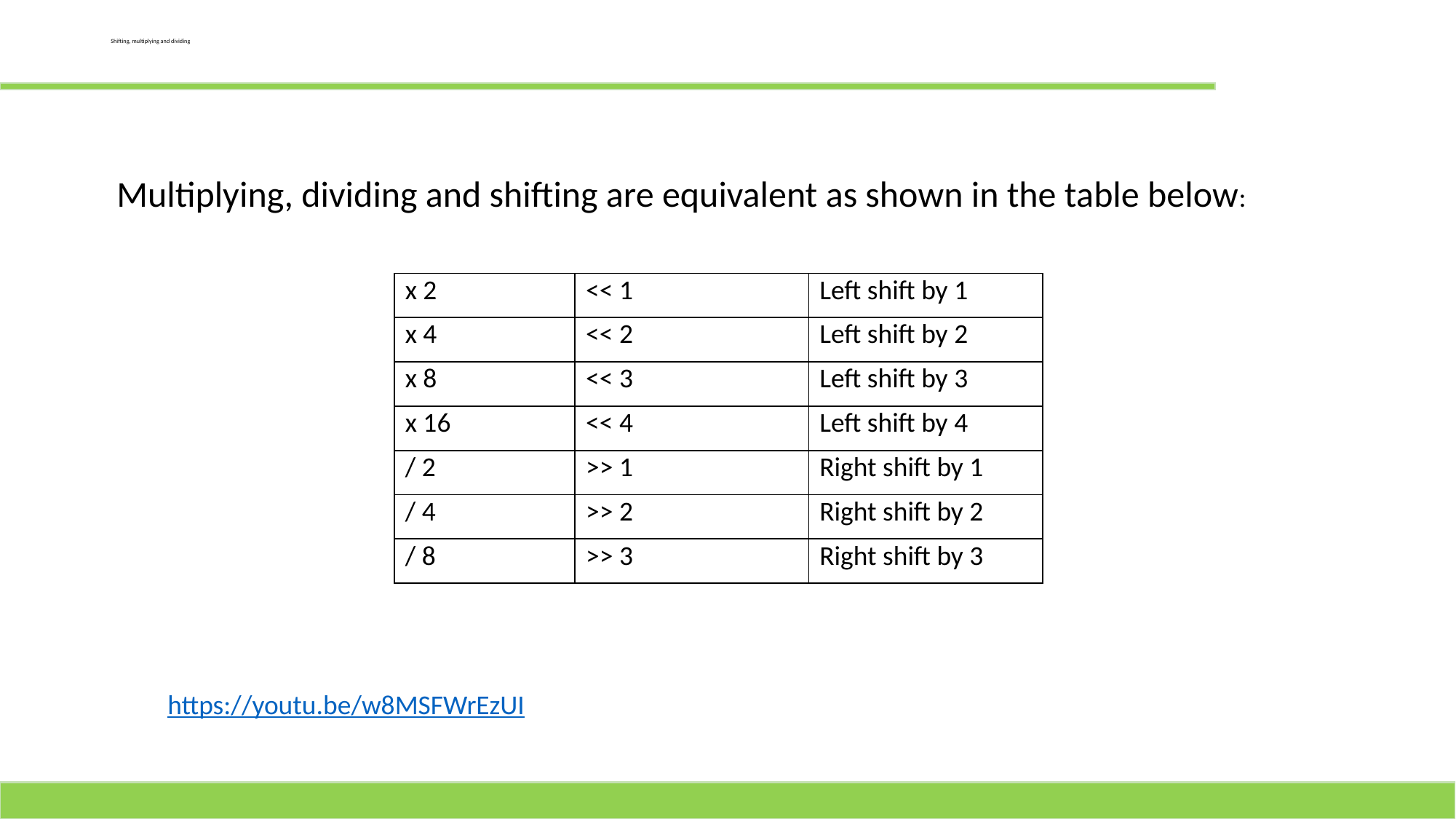

# Shifting, multiplying and dividing
Multiplying, dividing and shifting are equivalent as shown in the table below:
| x 2 | << 1 | Left shift by 1 |
| --- | --- | --- |
| x 4 | << 2 | Left shift by 2 |
| x 8 | << 3 | Left shift by 3 |
| x 16 | << 4 | Left shift by 4 |
| / 2 | >> 1 | Right shift by 1 |
| / 4 | >> 2 | Right shift by 2 |
| / 8 | >> 3 | Right shift by 3 |
https://youtu.be/w8MSFWrEzUI